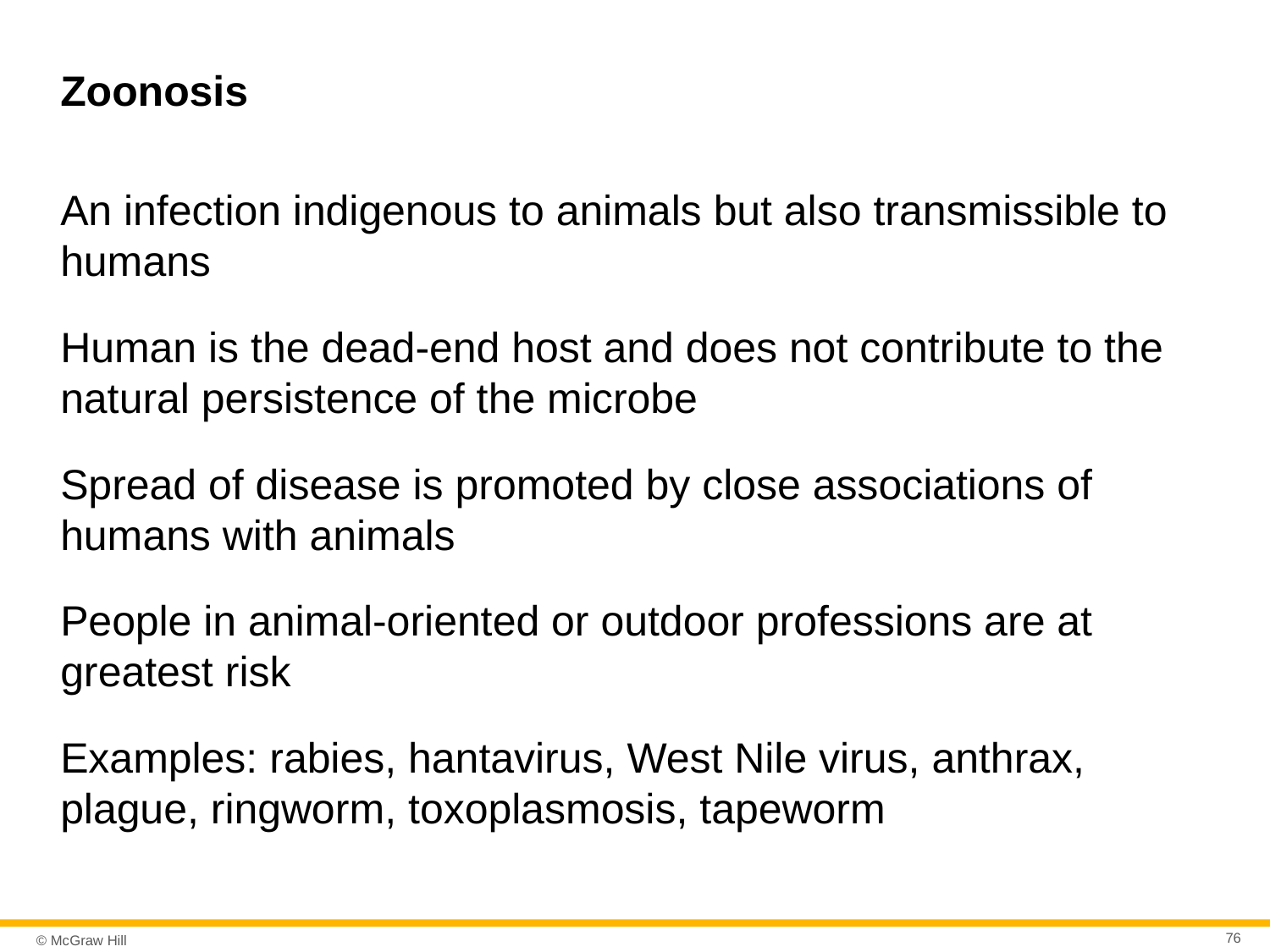

# Zoonosis
An infection indigenous to animals but also transmissible to humans
Human is the dead-end host and does not contribute to the natural persistence of the microbe
Spread of disease is promoted by close associations of humans with animals
People in animal-oriented or outdoor professions are at greatest risk
Examples: rabies, hantavirus, West Nile virus, anthrax, plague, ringworm, toxoplasmosis, tapeworm